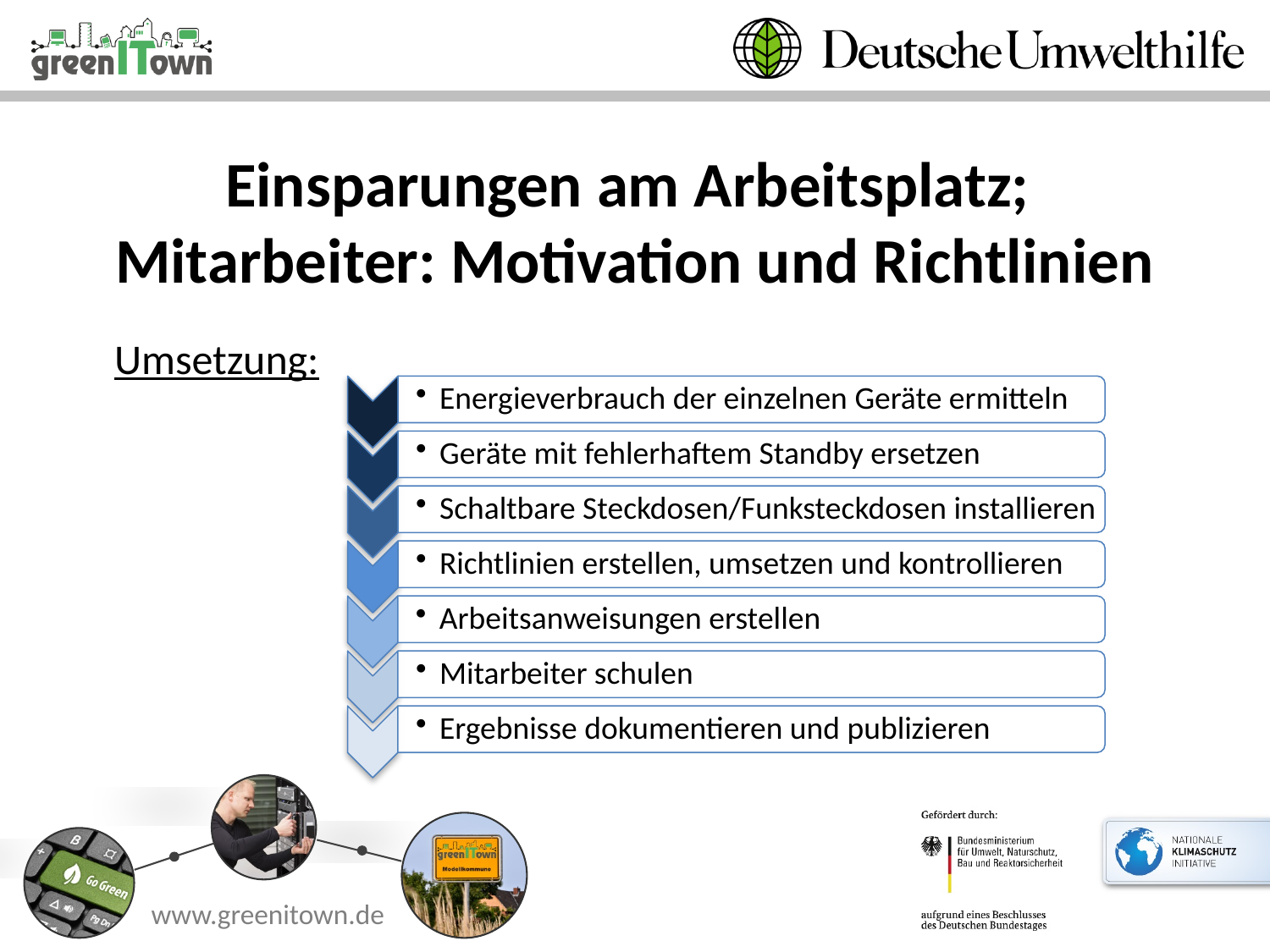

# Einsparungen am Arbeitsplatz; Mitarbeiter: Motivation und Richtlinien
Umsetzung:

Energieverbrauch der einzelnen Geräte ermitteln

Geräte mit fehlerhaftem Standby ersetzen

Schaltbare Steckdosen/Funksteckdosen installieren

Richtlinien erstellen, umsetzen und kontrollieren

Arbeitsanweisungen erstellen

Mitarbeiter schulen

Ergebnisse dokumentieren und publizieren